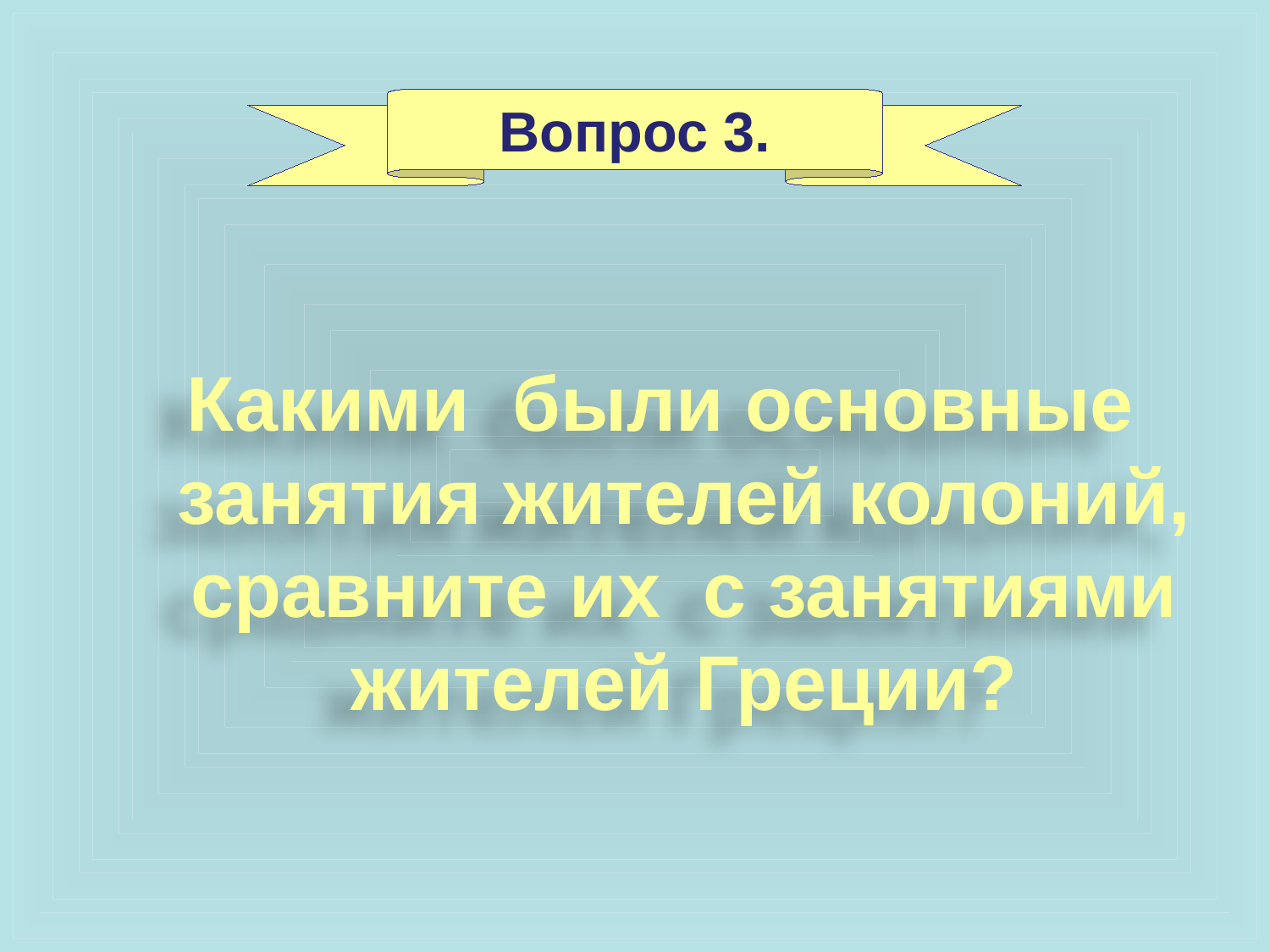

Вопрос 3.
Какими  были основные занятия жителей колоний, сравните их  с занятиями жителей Греции?